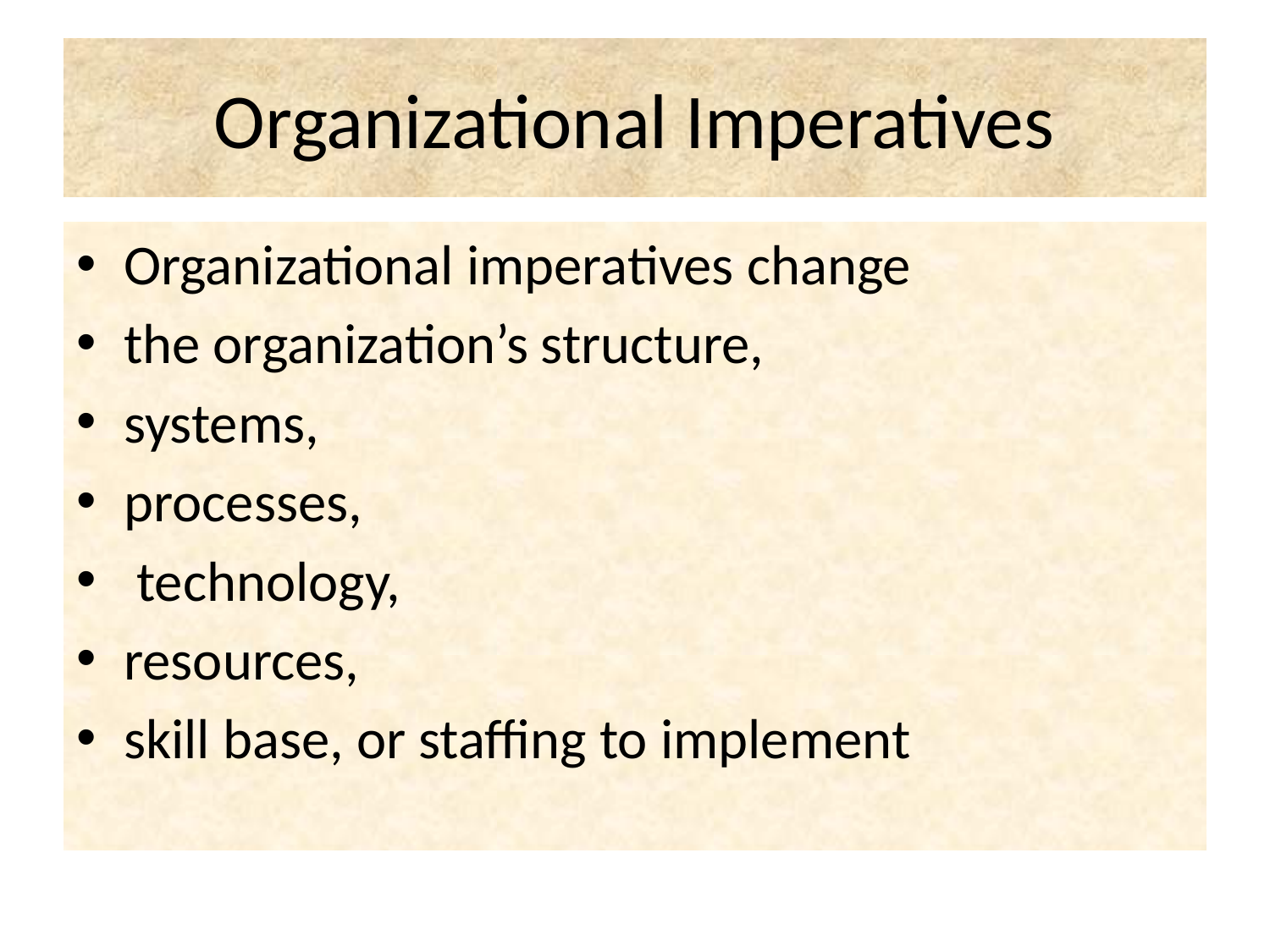

# Organizational Imperatives
Organizational imperatives change
the organization’s structure,
systems,
processes,
 technology,
resources,
skill base, or staffing to implement